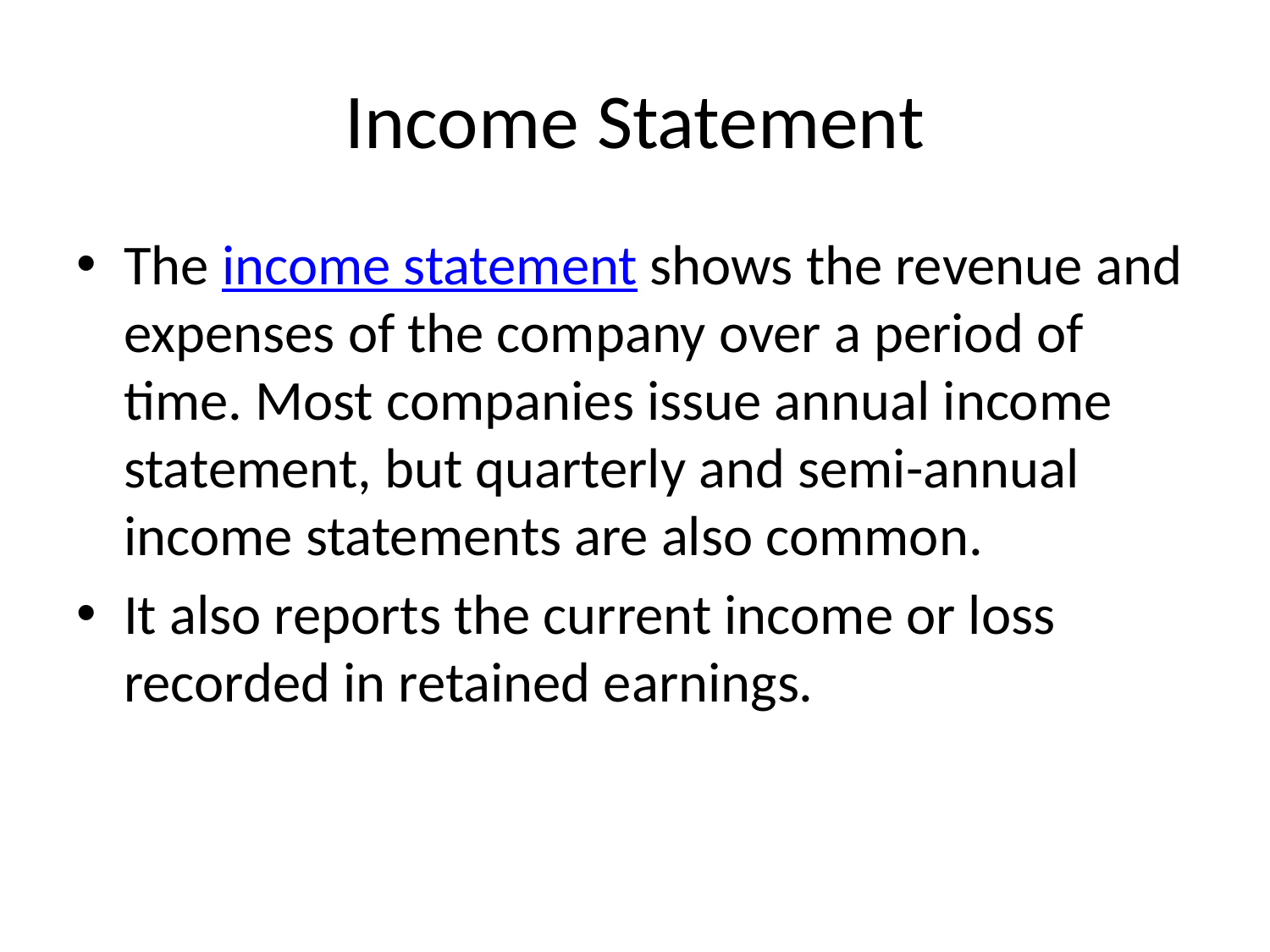

# Income Statement
The income statement shows the revenue and expenses of the company over a period of time. Most companies issue annual income statement, but quarterly and semi-annual income statements are also common.
It also reports the current income or loss recorded in retained earnings.